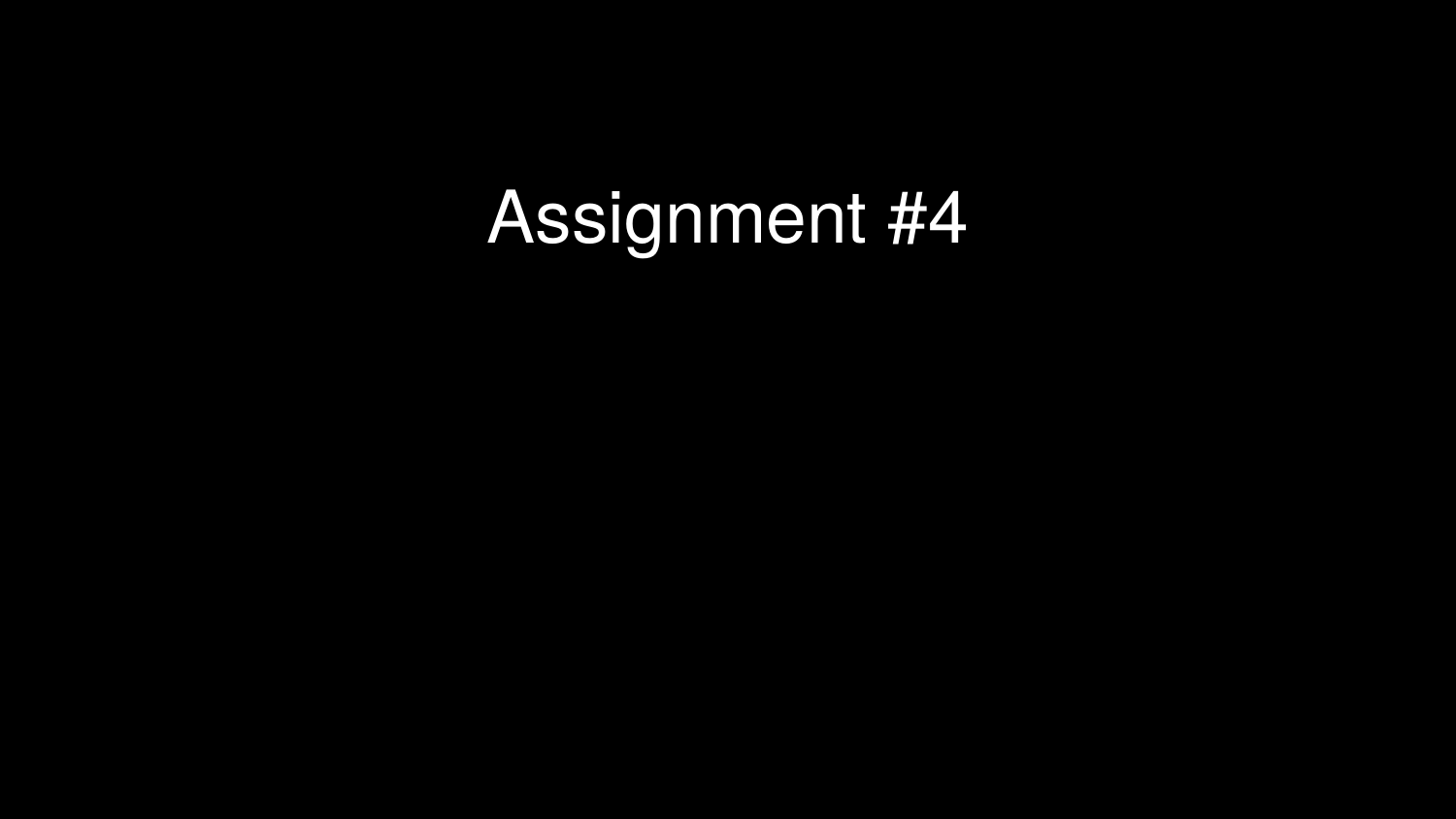

# Assignment #4
Check the PDF file Lab Assignment 4 in EduPortal.
28